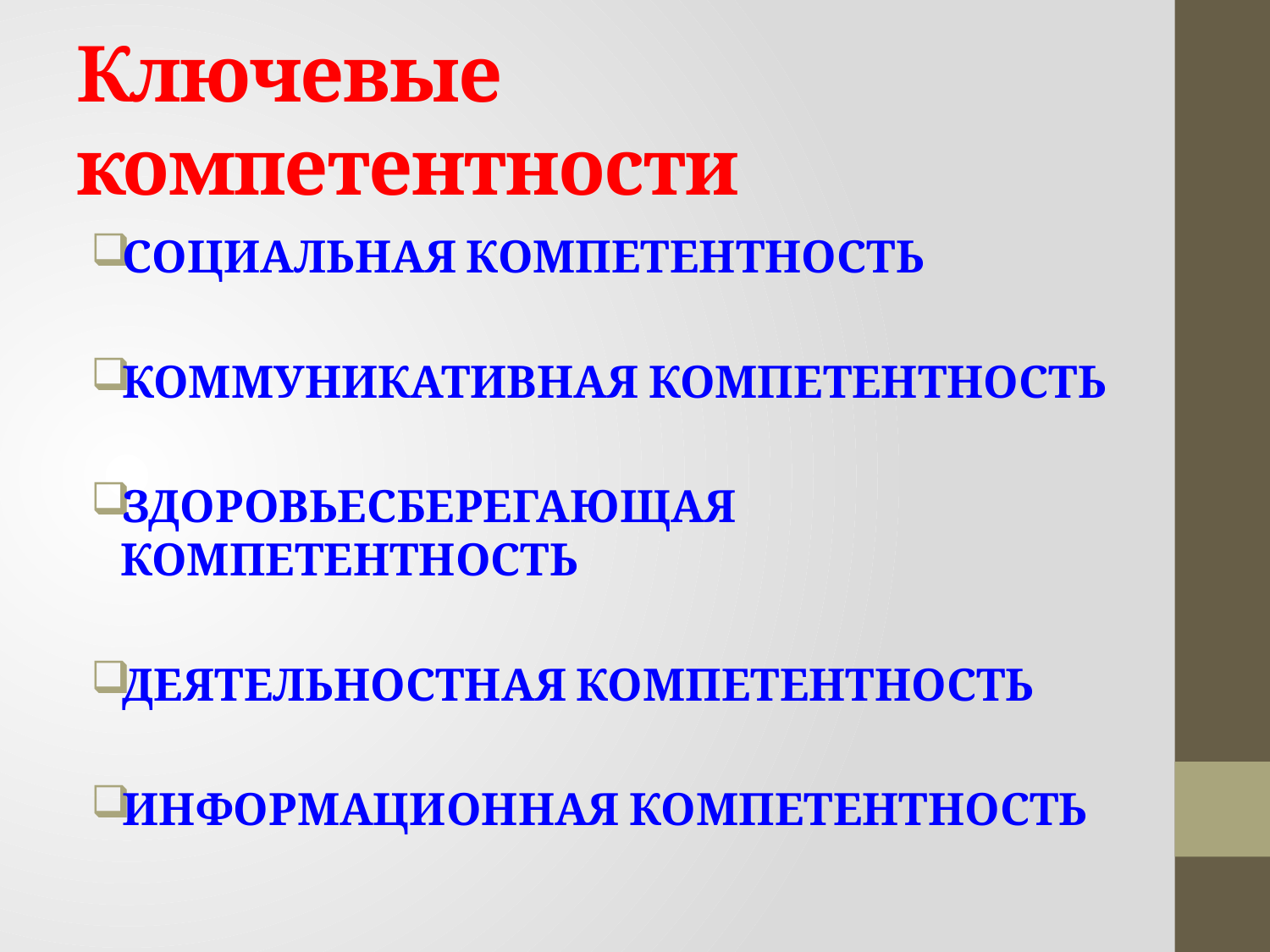

# Ключевые компетентности
СОЦИАЛЬНАЯ КОМПЕТЕНТНОСТЬ

КОММУНИКАТИВНАЯ КОМПЕТЕНТНОСТЬ

ЗДОРОВЬЕСБЕРЕГАЮЩАЯ КОМПЕТЕНТНОСТЬ

ДЕЯТЕЛЬНОСТНАЯ КОМПЕТЕНТНОСТЬ

ИНФОРМАЦИОННАЯ КОМПЕТЕНТНОСТЬ